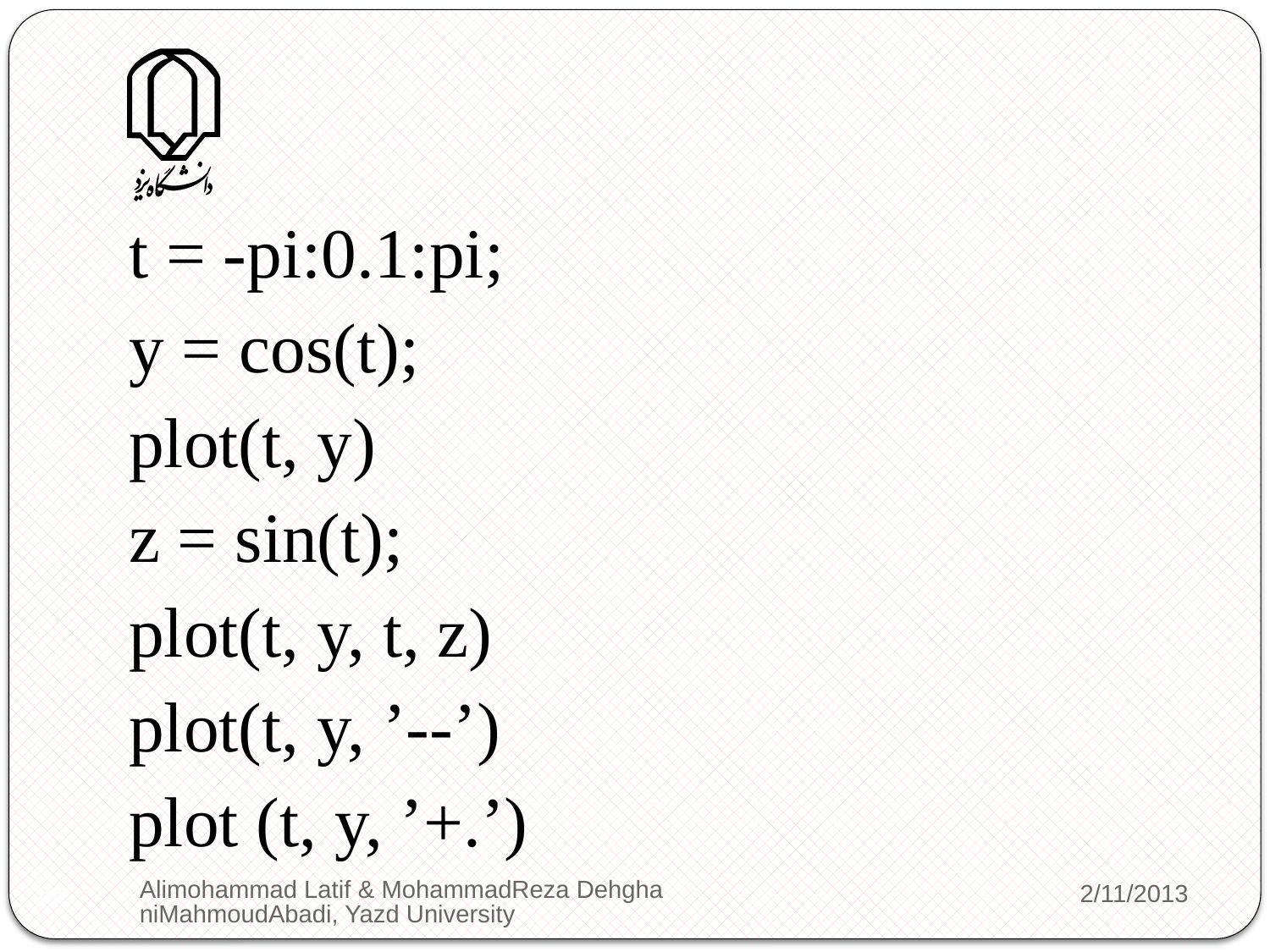

t = -pi:0.1:pi;
y = cos(t);
plot(t, y)
z = sin(t);
plot(t, y, t, z)
plot(t, y, ’--’)
plot (t, y, ’+.’)

Alimohammad Latif & MohammadReza DehghaniMahmoudAbadi, Yazd University
2/11/2013
66